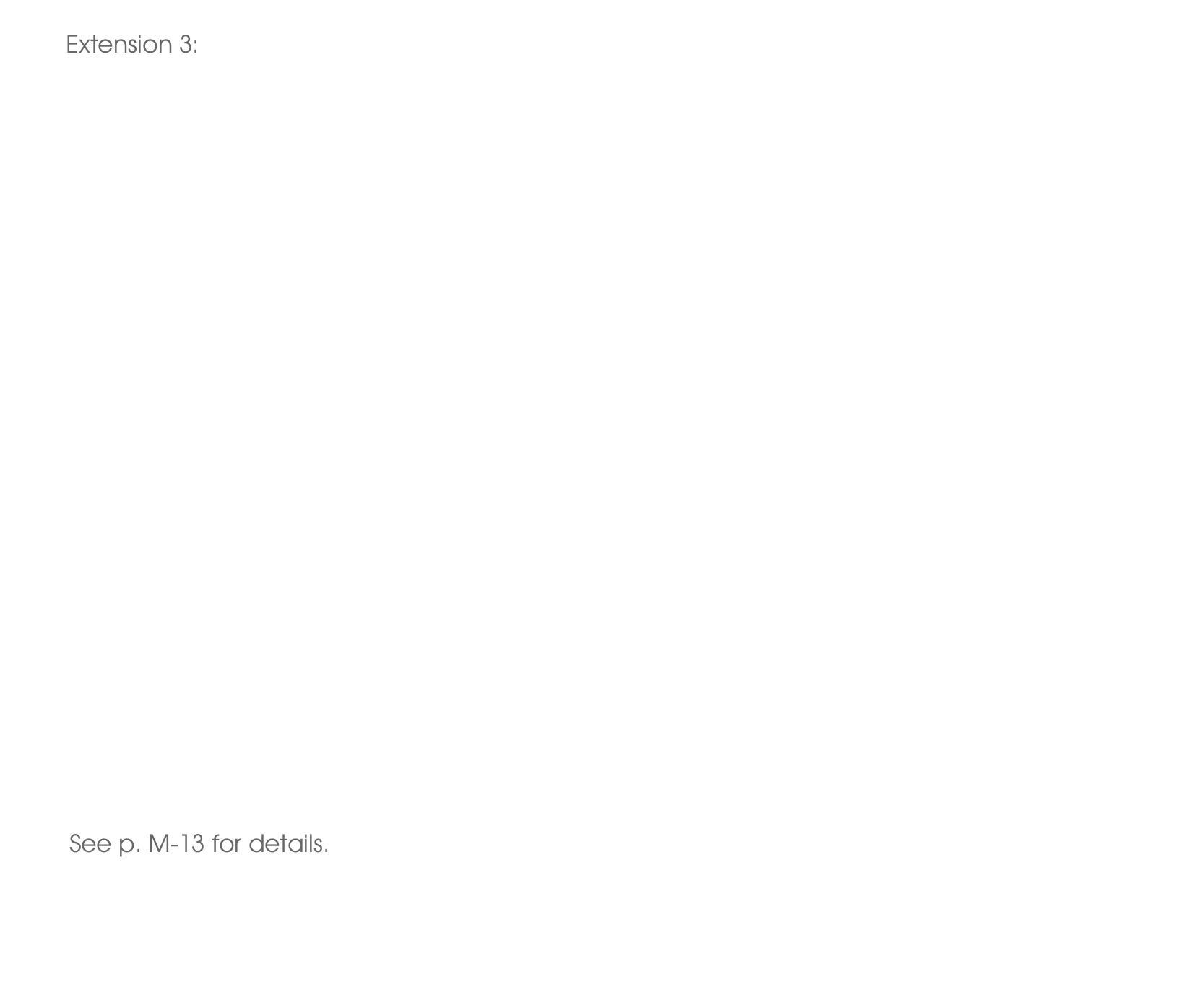

Extension 3:
See p. M-13 for details.